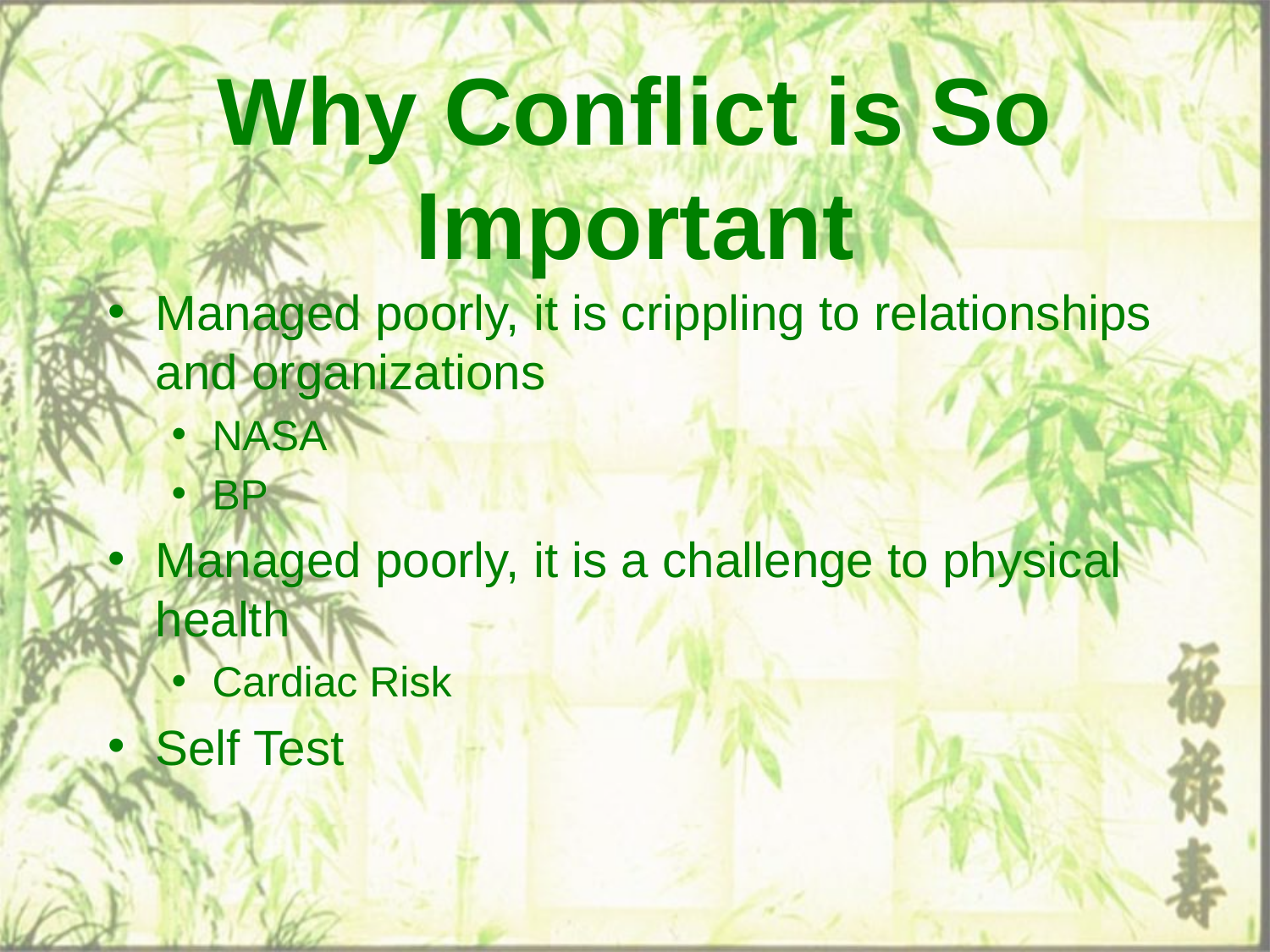

# Why Conflict is So Important
Managed poorly, it is crippling to relationships and organizations
NASA
BP
Managed poorly, it is a challenge to physical health
Cardiac Risk
Self Test